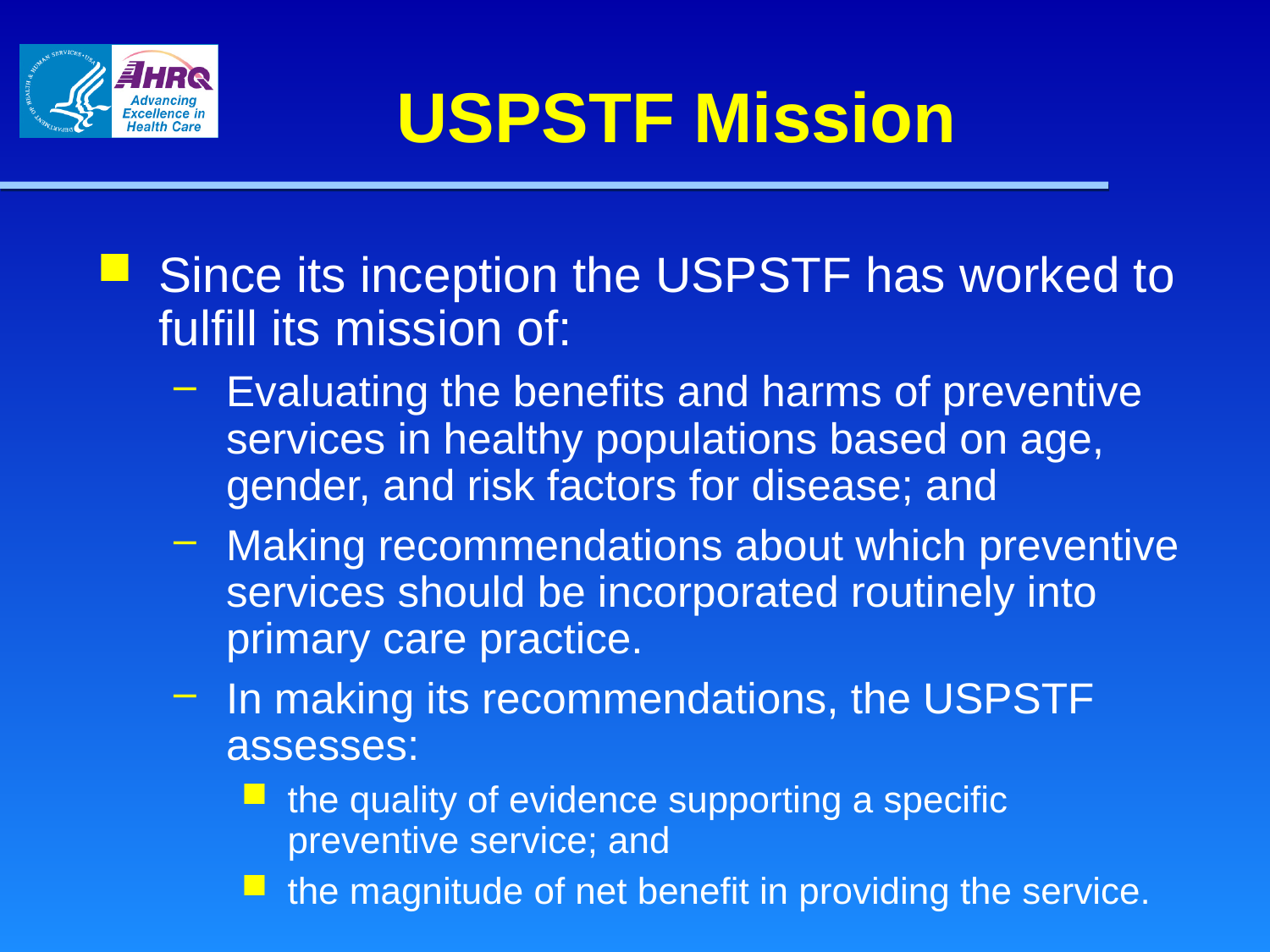

# USPSTF Mission
Since its inception the USPSTF has worked to fulfill its mission of:
Evaluating the benefits and harms of preventive services in healthy populations based on age, gender, and risk factors for disease; and
Making recommendations about which preventive services should be incorporated routinely into primary care practice.
In making its recommendations, the USPSTF assesses:
the quality of evidence supporting a specific preventive service; and
the magnitude of net benefit in providing the service.